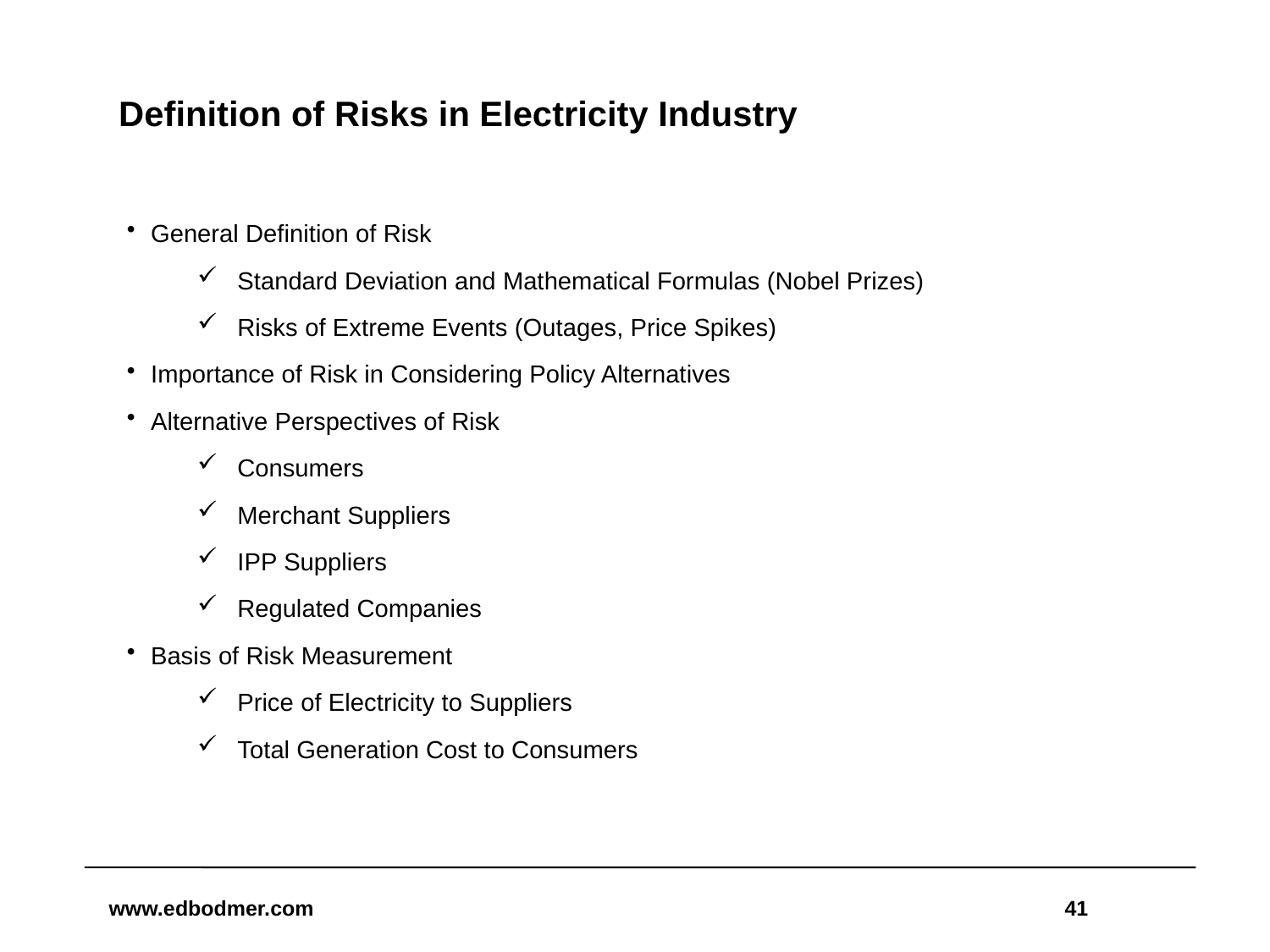

# Definition of Risks in Electricity Industry
General Definition of Risk
Standard Deviation and Mathematical Formulas (Nobel Prizes)
Risks of Extreme Events (Outages, Price Spikes)
Importance of Risk in Considering Policy Alternatives
Alternative Perspectives of Risk
Consumers
Merchant Suppliers
IPP Suppliers
Regulated Companies
Basis of Risk Measurement
Price of Electricity to Suppliers
Total Generation Cost to Consumers